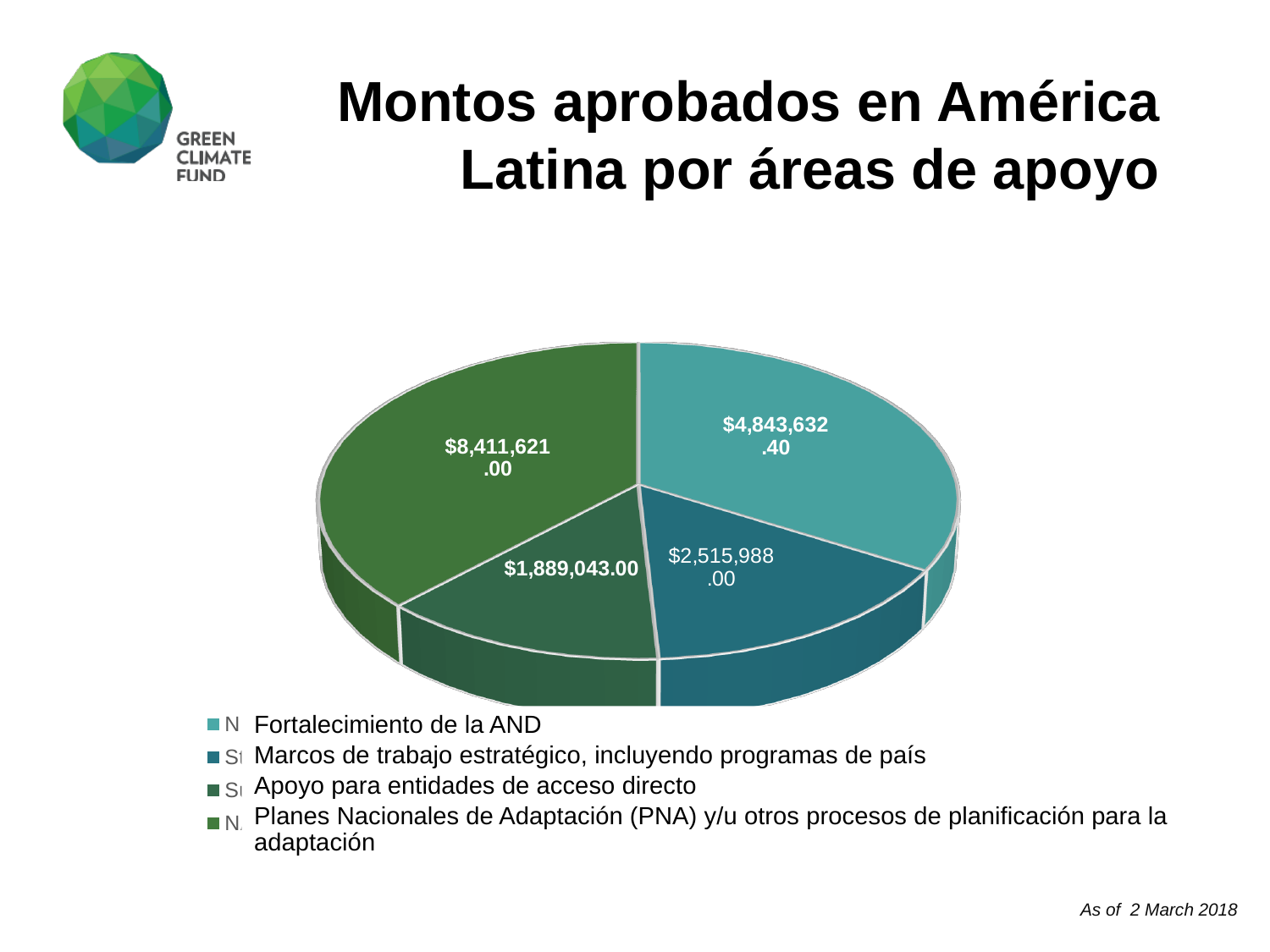

# Montos aprobados en América Latina por áreas de apoyo

[unsupported chart]

Fortalecimiento de la AND
Marcos de trabajo estratégico, incluyendo programas de país
Apoyo para entidades de acceso directo
Planes Nacionales de Adaptación (PNA) y/u otros procesos de planificación para la adaptación
As of  2 March 2018